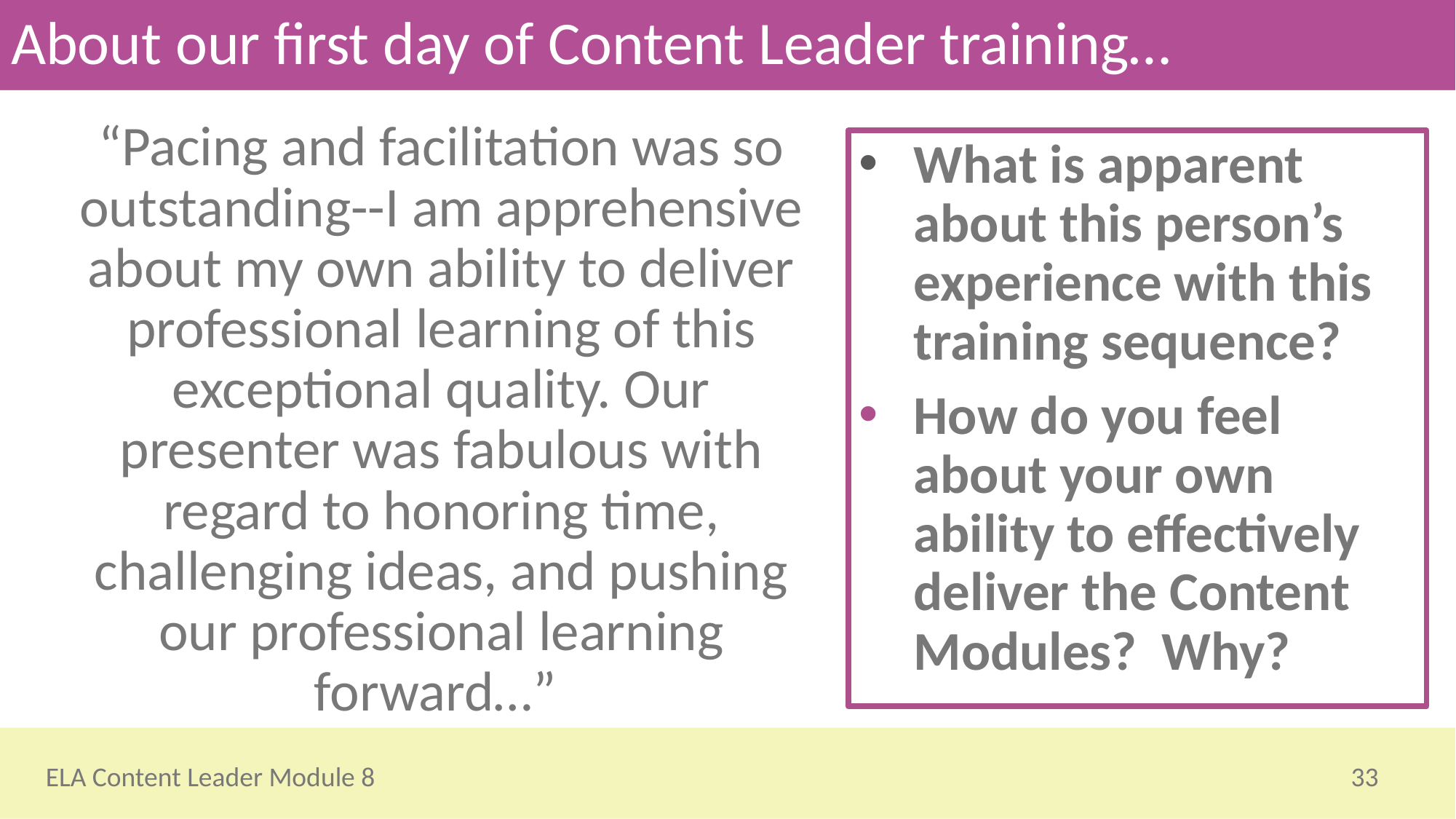

# About our first day of Content Leader training…
“Pacing and facilitation was so outstanding--I am apprehensive about my own ability to deliver professional learning of this exceptional quality. Our presenter was fabulous with regard to honoring time, challenging ideas, and pushing our professional learning forward…”
What is apparent about this person’s experience with this training sequence?
How do you feel about your own ability to effectively deliver the Content Modules?  Why?

33